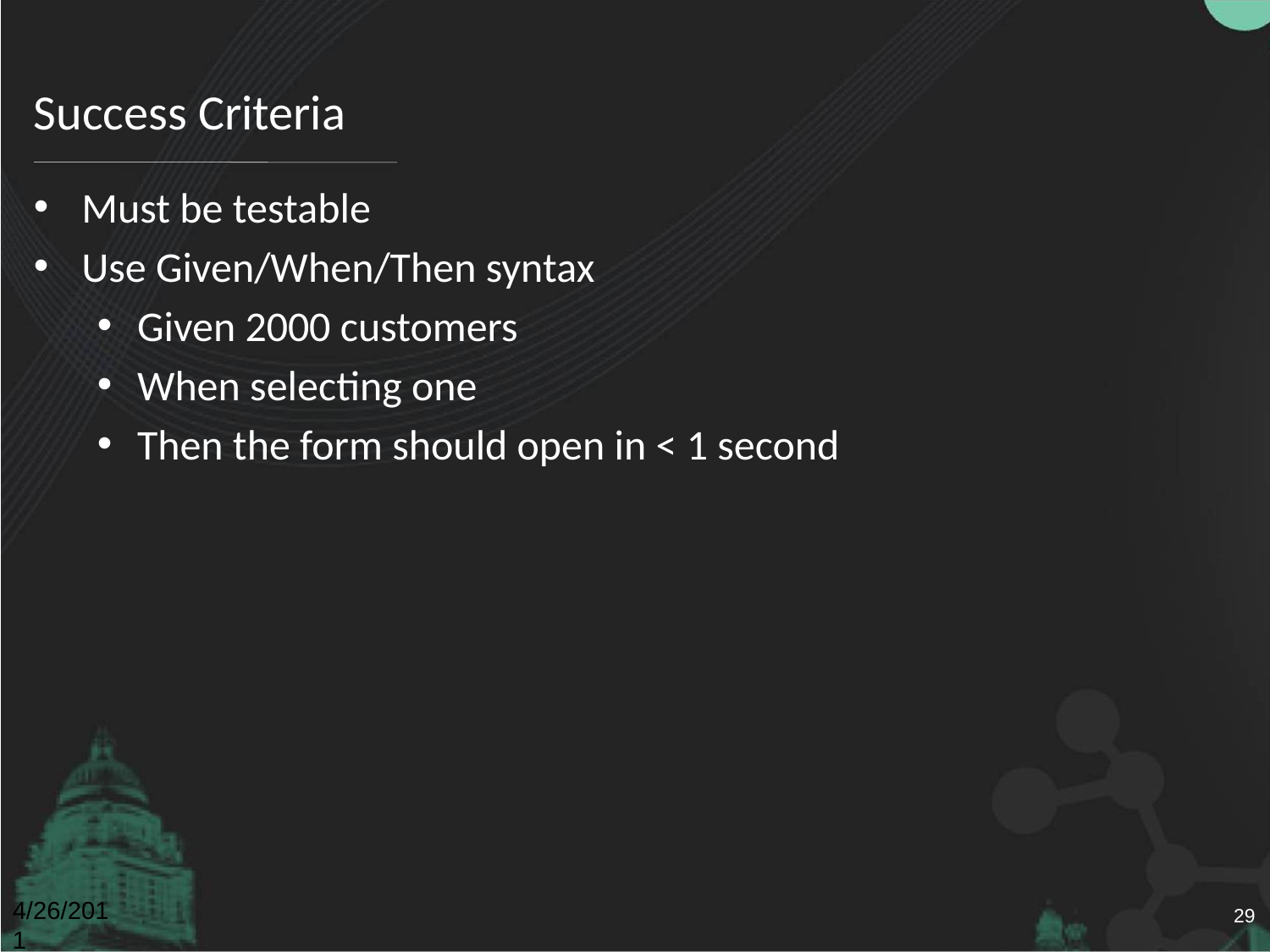

# Success Criteria
Must be testable
Use Given/When/Then syntax
Given 2000 customers
When selecting one
Then the form should open in < 1 second
4/26/2011
29